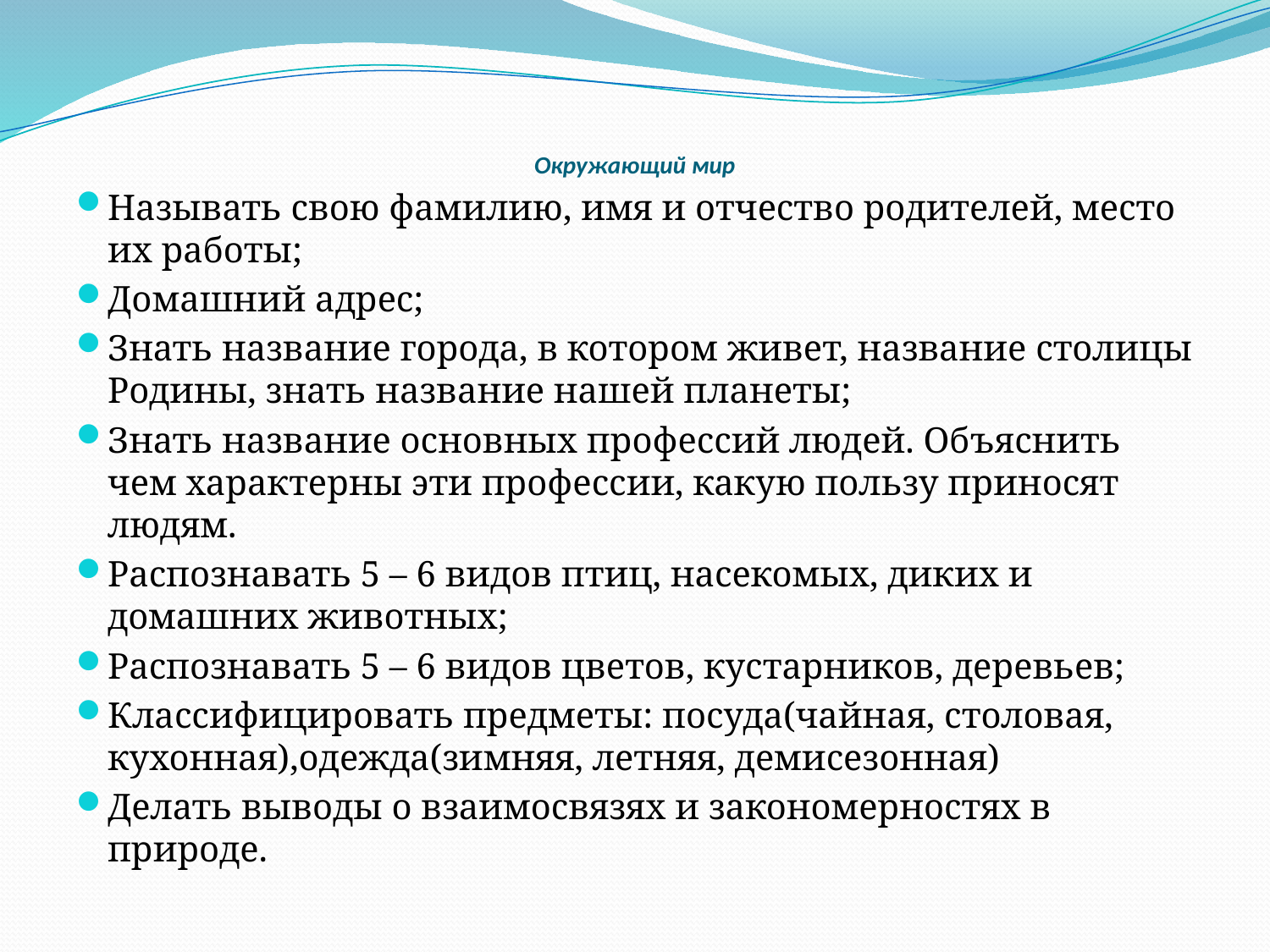

# Окружающий мир
Называть свою фамилию, имя и отчество родителей, место их работы;
Домашний адрес;
Знать название города, в котором живет, название столицы Родины, знать название нашей планеты;
Знать название основных профессий людей. Объяснить чем характерны эти профессии, какую пользу приносят  людям.
Распознавать 5 – 6 видов птиц, насекомых, диких и домашних животных;
Распознавать 5 – 6 видов цветов, кустарников, деревьев;
Классифицировать предметы: посуда(чайная, столовая, кухонная),одежда(зимняя, летняя, демисезонная)
Делать выводы о взаимосвязях и закономерностях в природе.